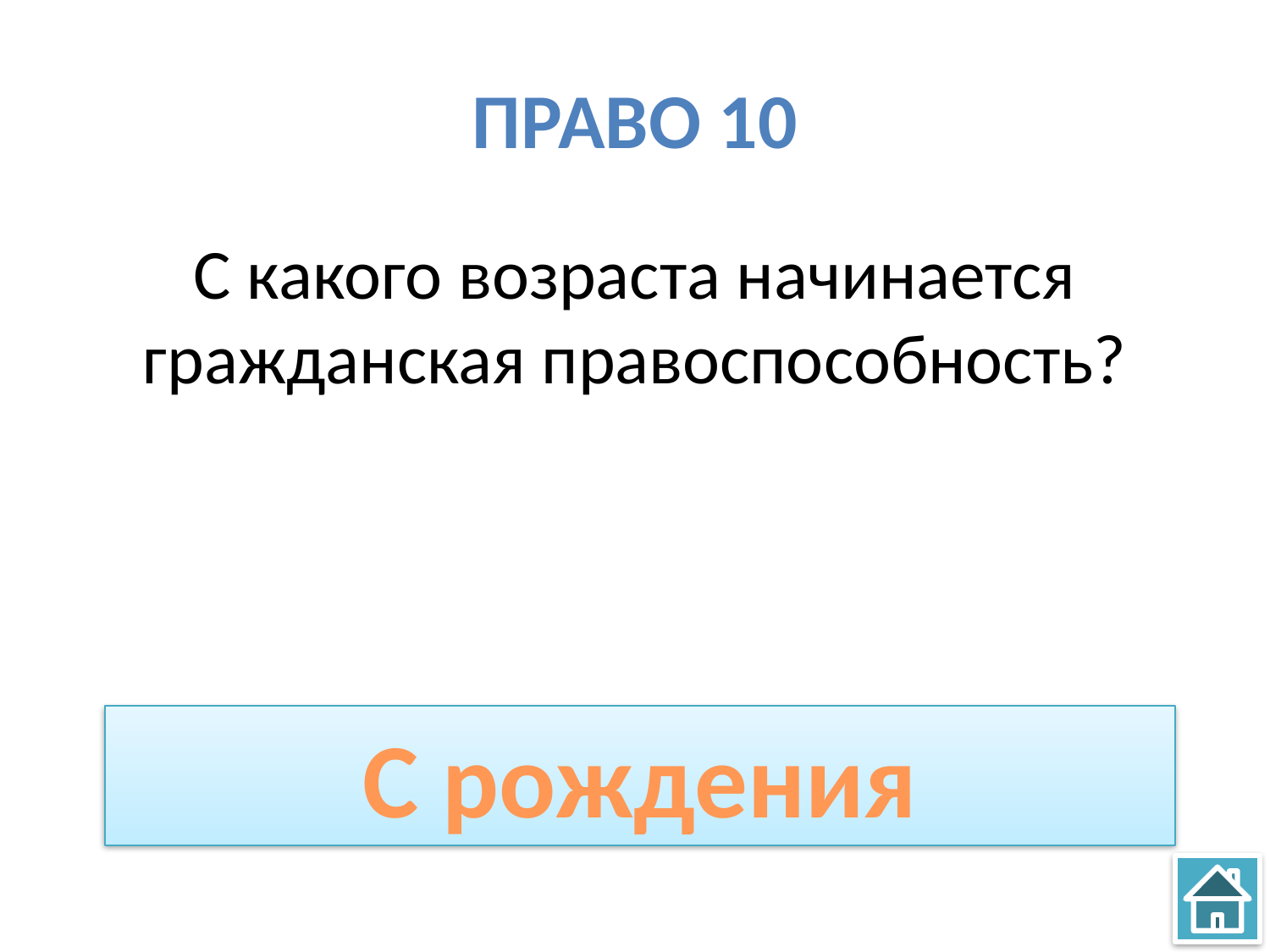

# Право 10
С какого возраста начинается гражданская правоспособность?

С рождения